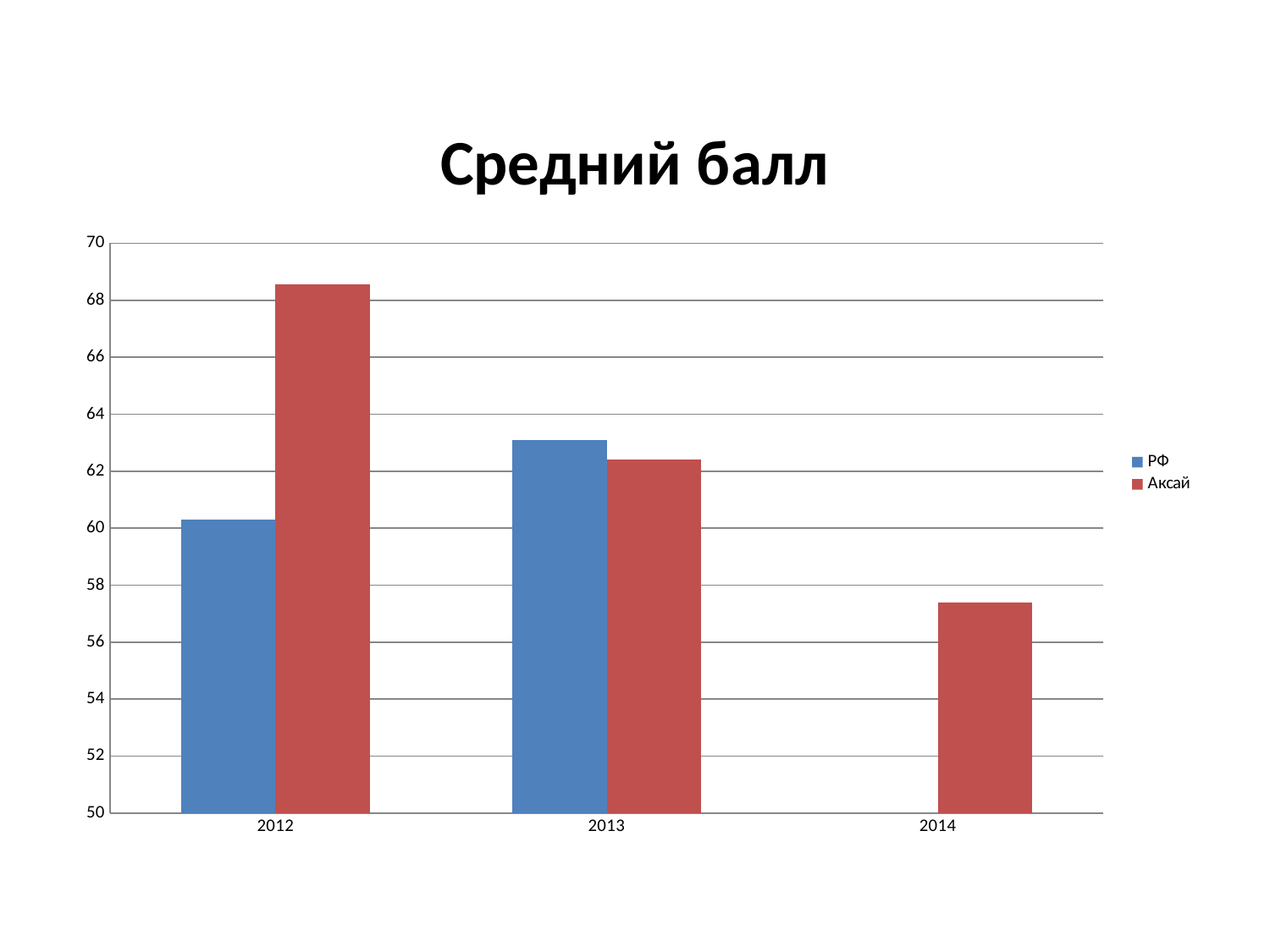

### Chart: Средний балл

| Category | РФ | Аксай |
|---|---|---|
| 2012 | 60.3 | 68.57 |
| 2013 | 63.1 | 62.4 |
| 2014 | None | 57.4 |